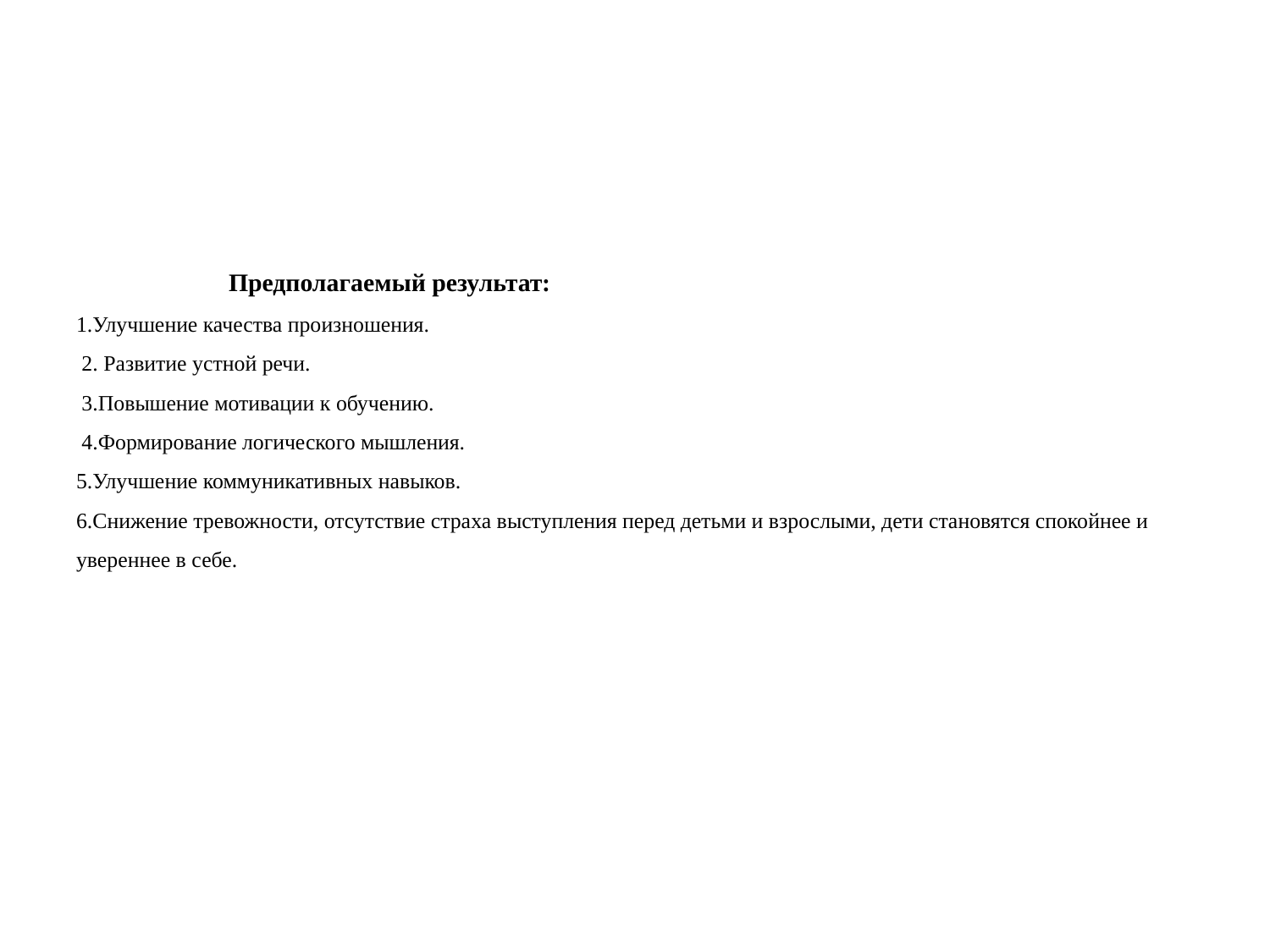

# Предполагаемый результат: 1.Улучшение качества произношения. 2. Развитие устной речи. 3.Повышение мотивации к обучению. 4.Формирование логического мышления. 5.Улучшение коммуникативных навыков. 6.Снижение тревожности, отсутствие страха выступления перед детьми и взрослыми, дети становятся спокойнее и увереннее в себе.